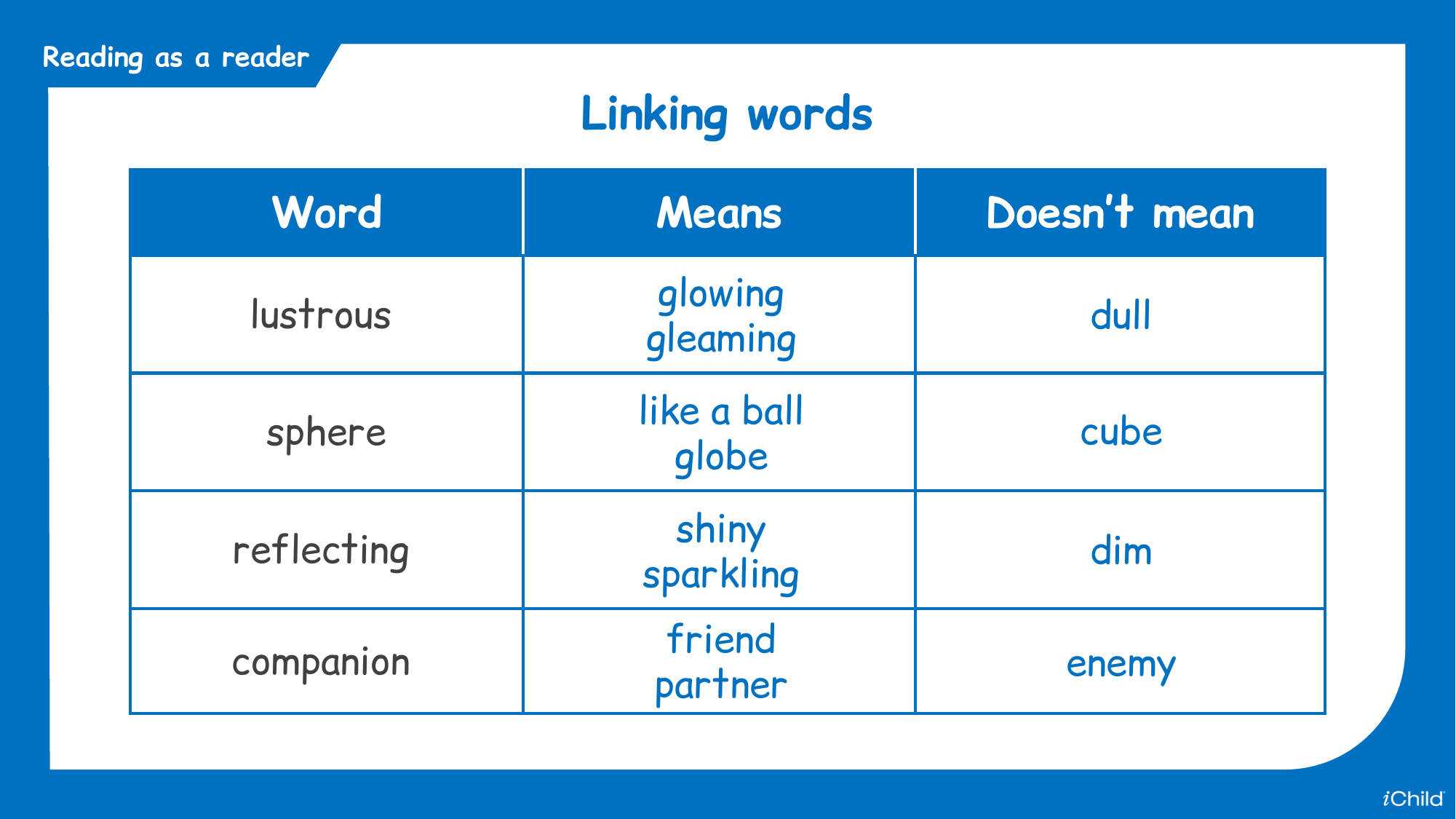

Reading as a reader

Linking words
| Word | Means | Doesn’t mean |
| --- | --- | --- |
| lustrous |  |  |
| sphere |  |  |
| reflecting |  |  |
| companion |  |  |
glowing
gleaming
dull
like a ball
globe
cube
shiny
sparkling
dim
friend
partner
enemy